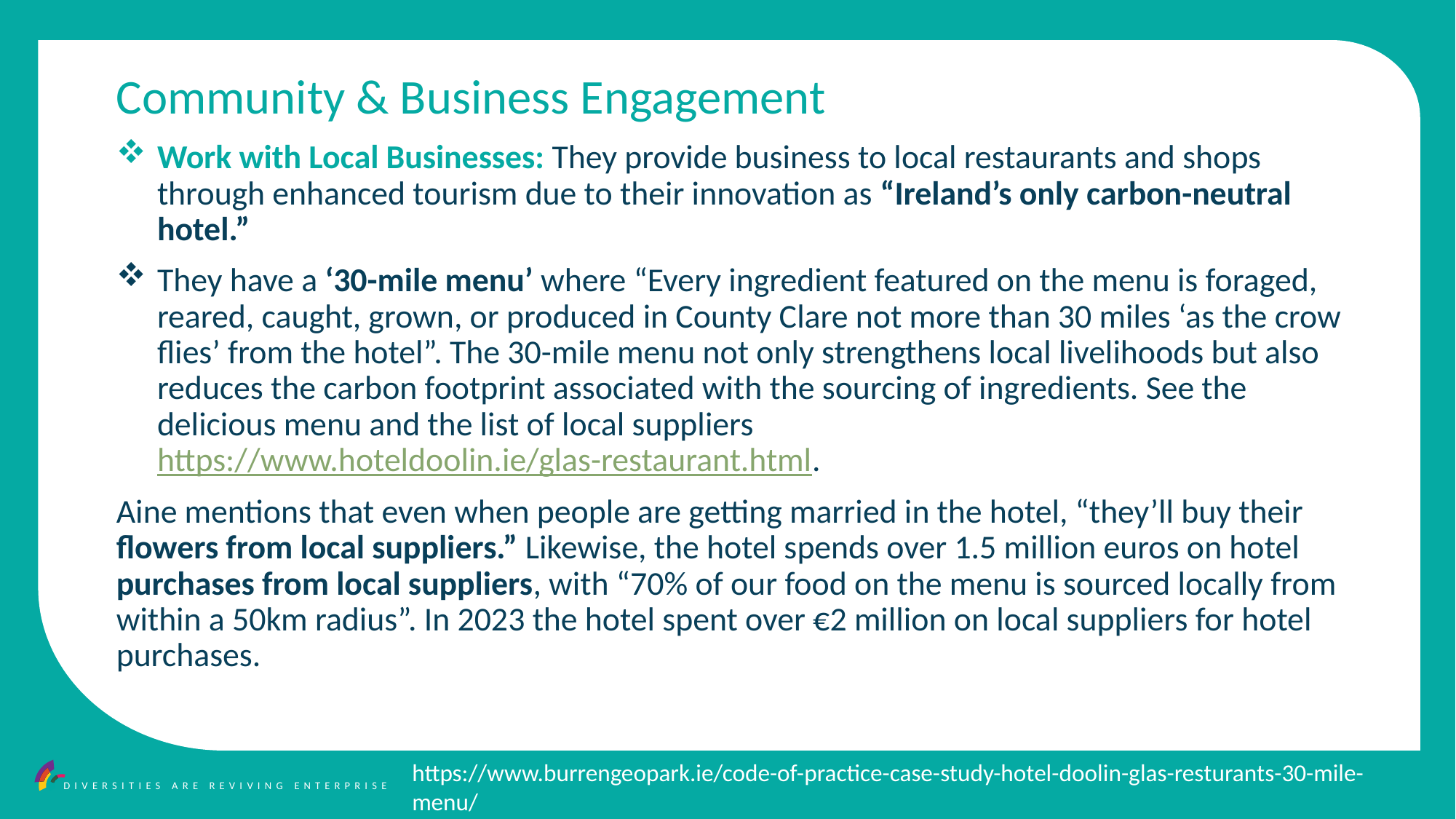

Community & Business Engagement

Work with Local Businesses: They provide business to local restaurants and shops through enhanced tourism due to their innovation as “Ireland’s only carbon-neutral hotel.”
They have a ‘30-mile menu’ where “Every ingredient featured on the menu is foraged, reared, caught, grown, or produced in County Clare not more than 30 miles ‘as the crow flies’ from the hotel”. The 30-mile menu not only strengthens local livelihoods but also reduces the carbon footprint associated with the sourcing of ingredients. See the delicious menu and the list of local suppliers https://www.hoteldoolin.ie/glas-restaurant.html.
Aine mentions that even when people are getting married in the hotel, “they’ll buy their flowers from local suppliers.” Likewise, the hotel spends over 1.5 million euros on hotel purchases from local suppliers, with “70% of our food on the menu is sourced locally from within a 50km radius”. In 2023 the hotel spent over €2 million on local suppliers for hotel purchases.
https://www.burrengeopark.ie/code-of-practice-case-study-hotel-doolin-glas-resturants-30-mile-menu/